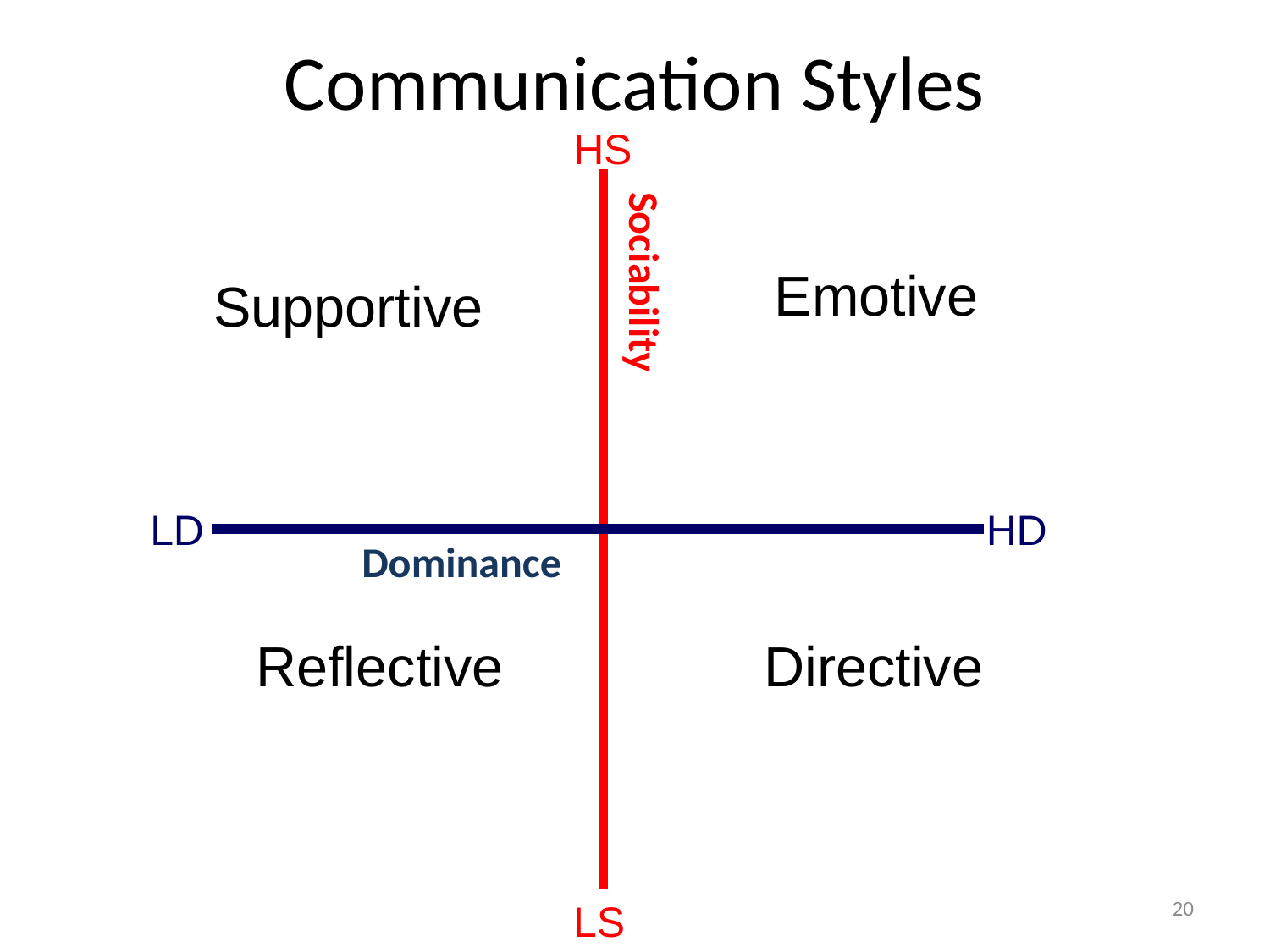

# Communication Styles
HS
|  |  |
| --- | --- |
|  |  |

Emotive
Supportive
Sociability
LD
HD
Dominance
Reflective
Directive

20
LS